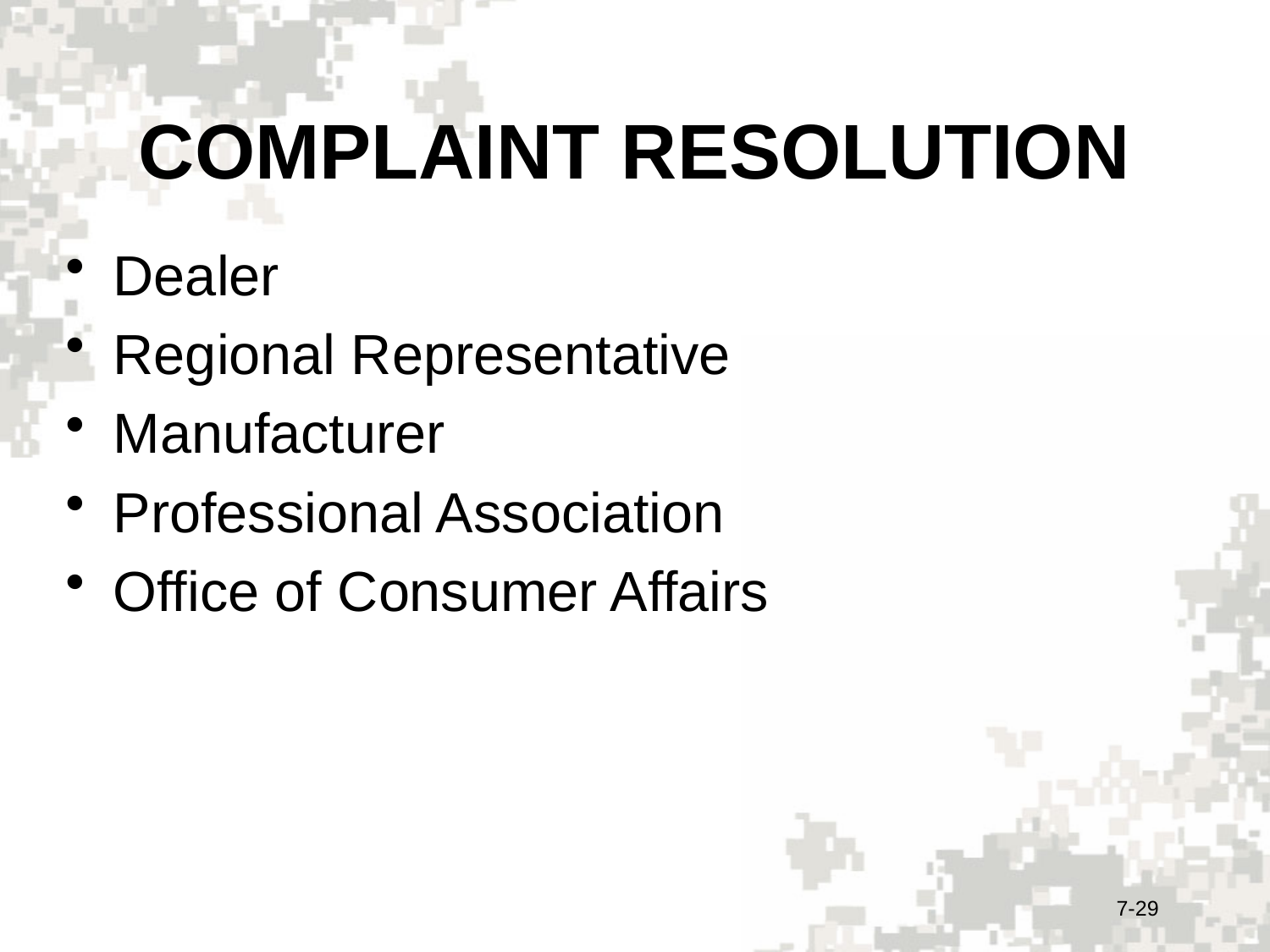

# COMPLAINT RESOLUTION
Dealer
Regional Representative
Manufacturer
Professional Association
Office of Consumer Affairs

7-29